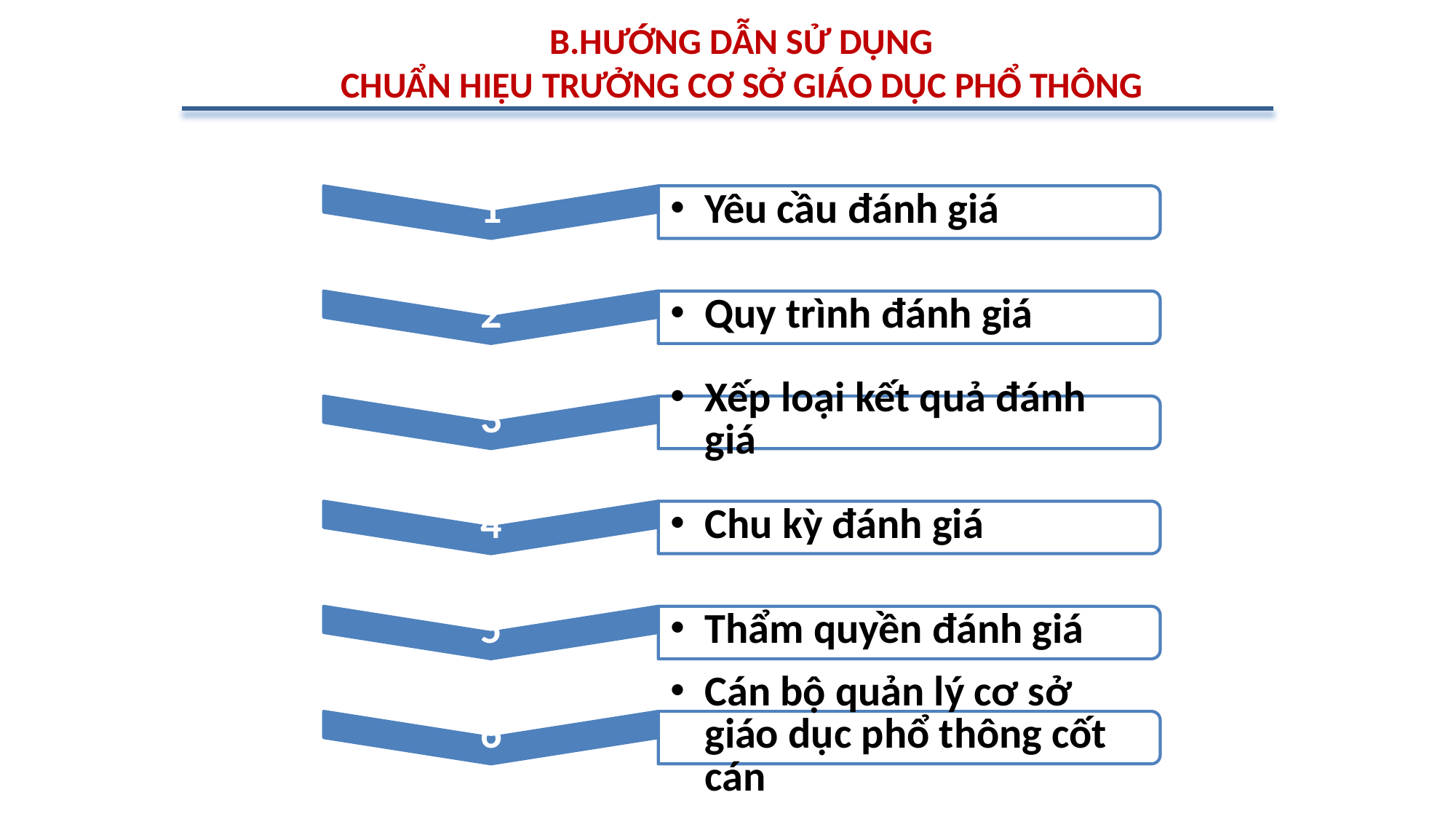

# B.HƯỚNG DẪN SỬ DỤNG CHUẨN HIỆU TRƯỞNG CƠ SỞ GIÁO DỤC PHỔ THÔNG
1
Yêu cầu đánh giá
2
Quy trình đánh giá
4
Chu kỳ đánh giá
5
Thẩm quyền đánh giá
6
Cán bộ quản lý cơ sở giáo dục phổ thông cốt cán
3
Xếp loại kết quả đánh giá